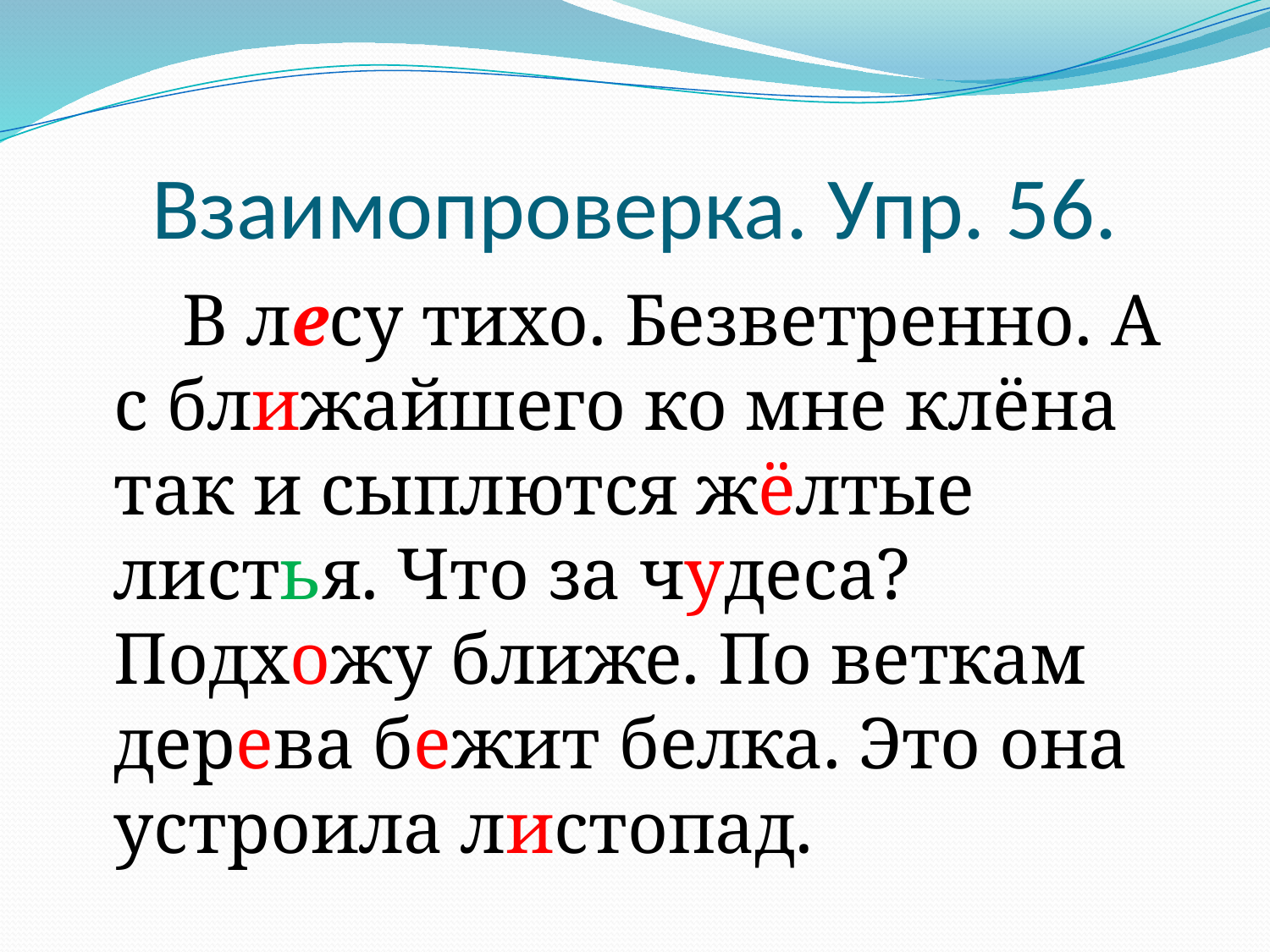

# Взаимопроверка. Упр. 56.
         В лесу тихо. Безветренно. А с ближайшего ко мне клёна так и сыплются жёлтые листья. Что за чудеса? Подхожу ближе. По веткам дерева бежит белка. Это она устроила листопад.